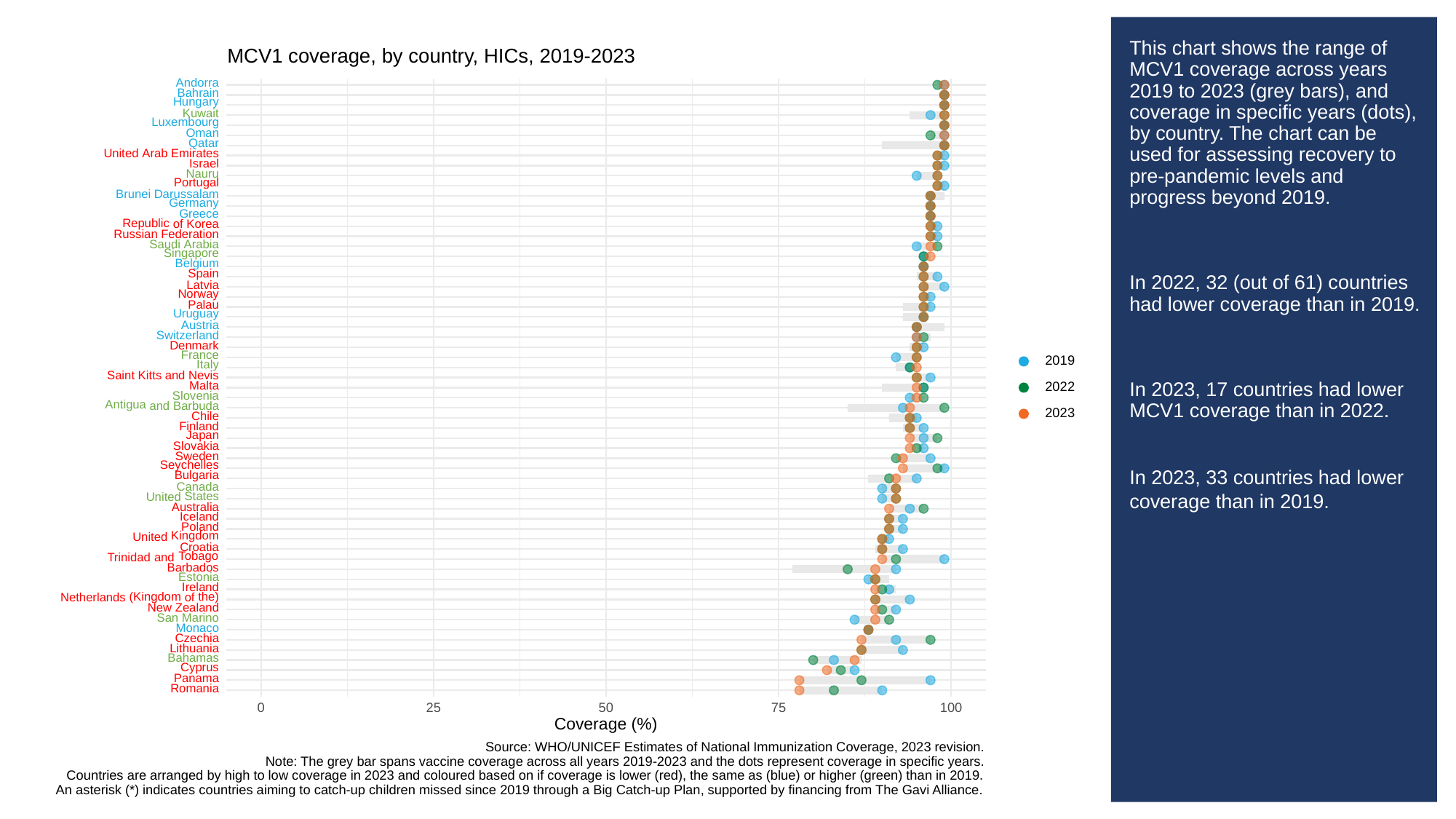

# This chart shows the range of MCV1 coverage across years 2019 to 2023 (grey bars), and coverage in specific years (dots), by country. The chart can be used for assessing recovery to pre-pandemic levels and progress beyond 2019.

In 2022, 32 (out of 61) countries had lower coverage than in 2019.

In 2023, 17 countries had lower MCV1 coverage than in 2022.

In 2023, 33 countries had lower coverage than in 2019.

MCV1 coverage, by country, HICs, 2019-2023

Andorra

Bahrain

Hungary

Kuwait

Luxembourg

Oman

Qatar

United
Arab
Emirates

Israel

Nauru

Portugal

Brunei
Darussalam

Germany

Greece

Republic
of
Korea

Russian
Federation

Saudi
Arabia

Singapore

Belgium

Spain

Latvia

Norway

Palau

Uruguay

Austria

Switzerland

Denmark

France

2019

Italy

Saint
Kitts
and
Nevis

Malta
2022

Slovenia

Antigua
and
Barbuda

2023

Chile

Finland

Japan

Slovakia

Sweden

Seychelles

Bulgaria

Canada

States
United

Australia

Iceland

Poland

Kingdom
United

Croatia

Tobago
Trinidad
and

Barbados

Estonia

Ireland

(Kingdom
the)
of
Netherlands

New
Zealand

San
Marino

Monaco

Czechia

Lithuania

Bahamas

Cyprus

Panama

Romania

0
25
50
100
75
Coverage (%)
Source: WHO/UNICEF Estimates of National Immunization Coverage, 2023 revision.
Note: The grey bar spans vaccine coverage across all years 2019-2023 and the dots represent coverage in specific years.
Countries are arranged by high to low coverage in 2023 and coloured based on if coverage is lower (red), the same as (blue) or higher (green) than in 2019.
An asterisk (*) indicates countries aiming to catch-up children missed since 2019 through a Big Catch-up Plan, supported by financing from The Gavi Alliance.